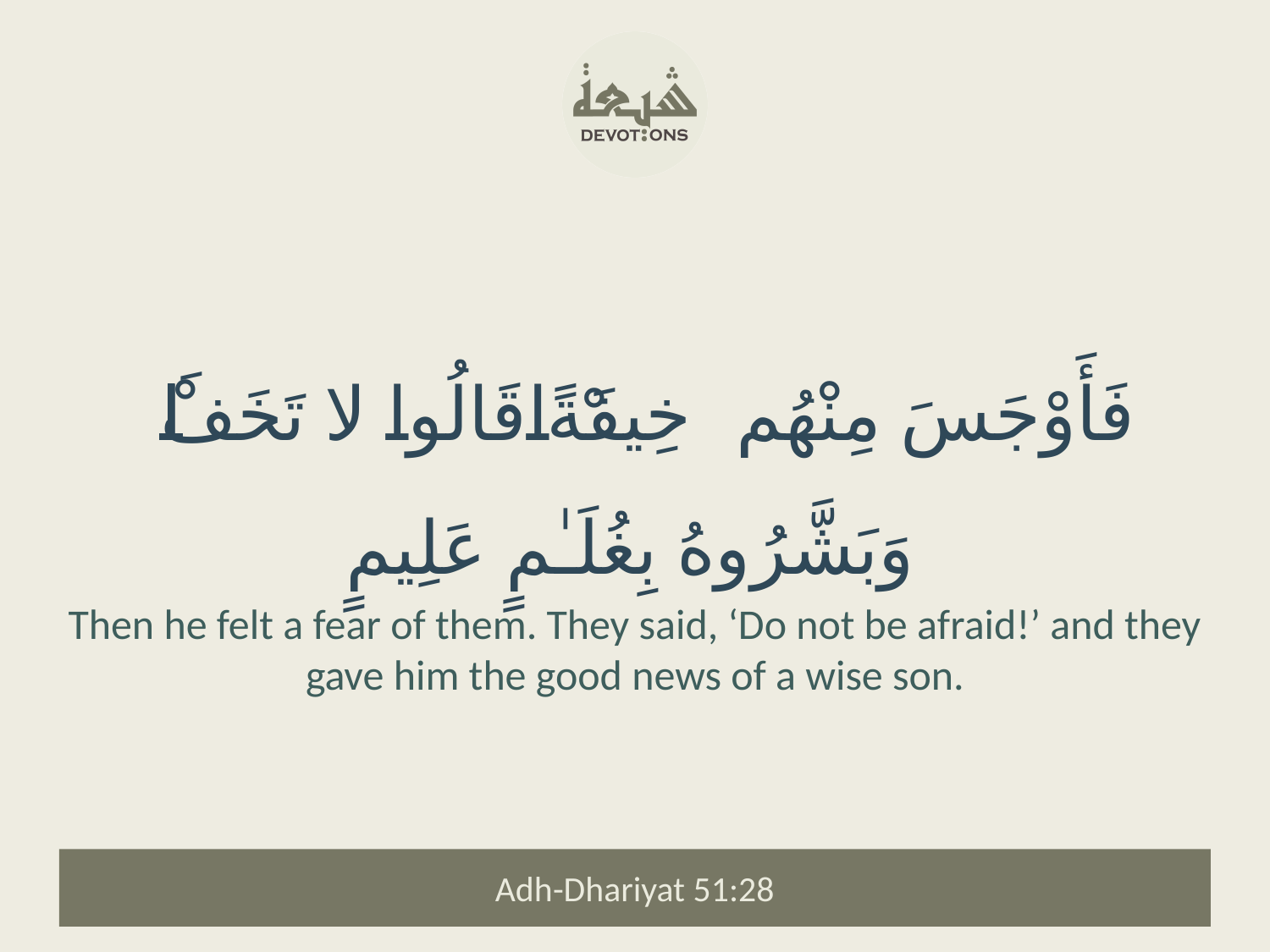

فَأَوْجَسَ مِنْهُمْ خِيفَةً ۖ قَالُوا۟ لَا تَخَفْ ۖ وَبَشَّرُوهُ بِغُلَـٰمٍ عَلِيمٍ
Then he felt a fear of them. They said, ‘Do not be afraid!’ and they gave him the good news of a wise son.
Adh-Dhariyat 51:28